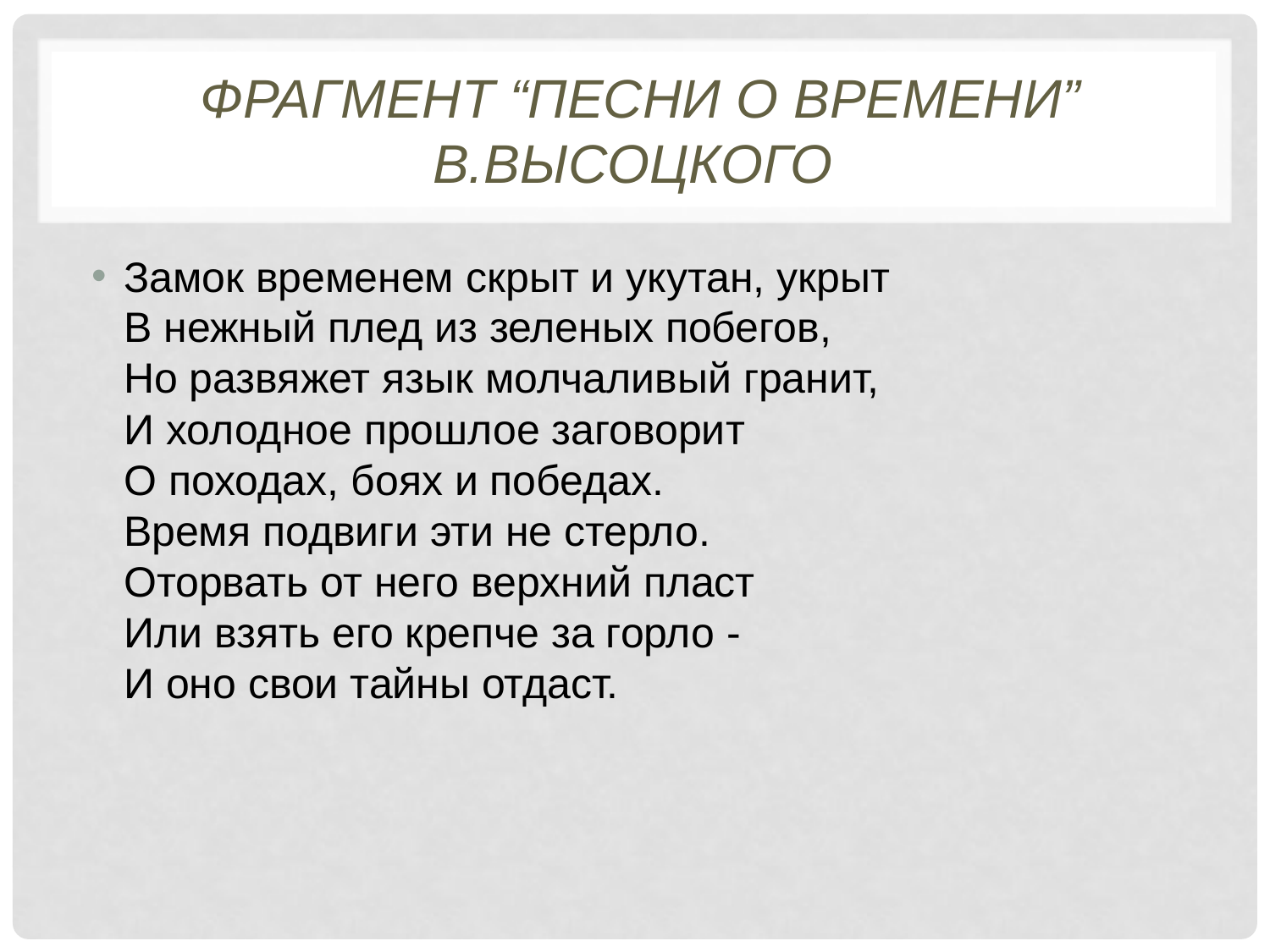

# фрагмент “Песни о времени” В.Высоцкого
Замок временем скрыт и укутан, укрыт
В нежный плед из зеленых побегов,
Но развяжет язык молчаливый гранит,
И холодное прошлое заговорит
О походах, боях и победах.
Время подвиги эти не стерло.
Оторвать от него верхний пласт
Или взять его крепче за горло -
И оно свои тайны отдаст.